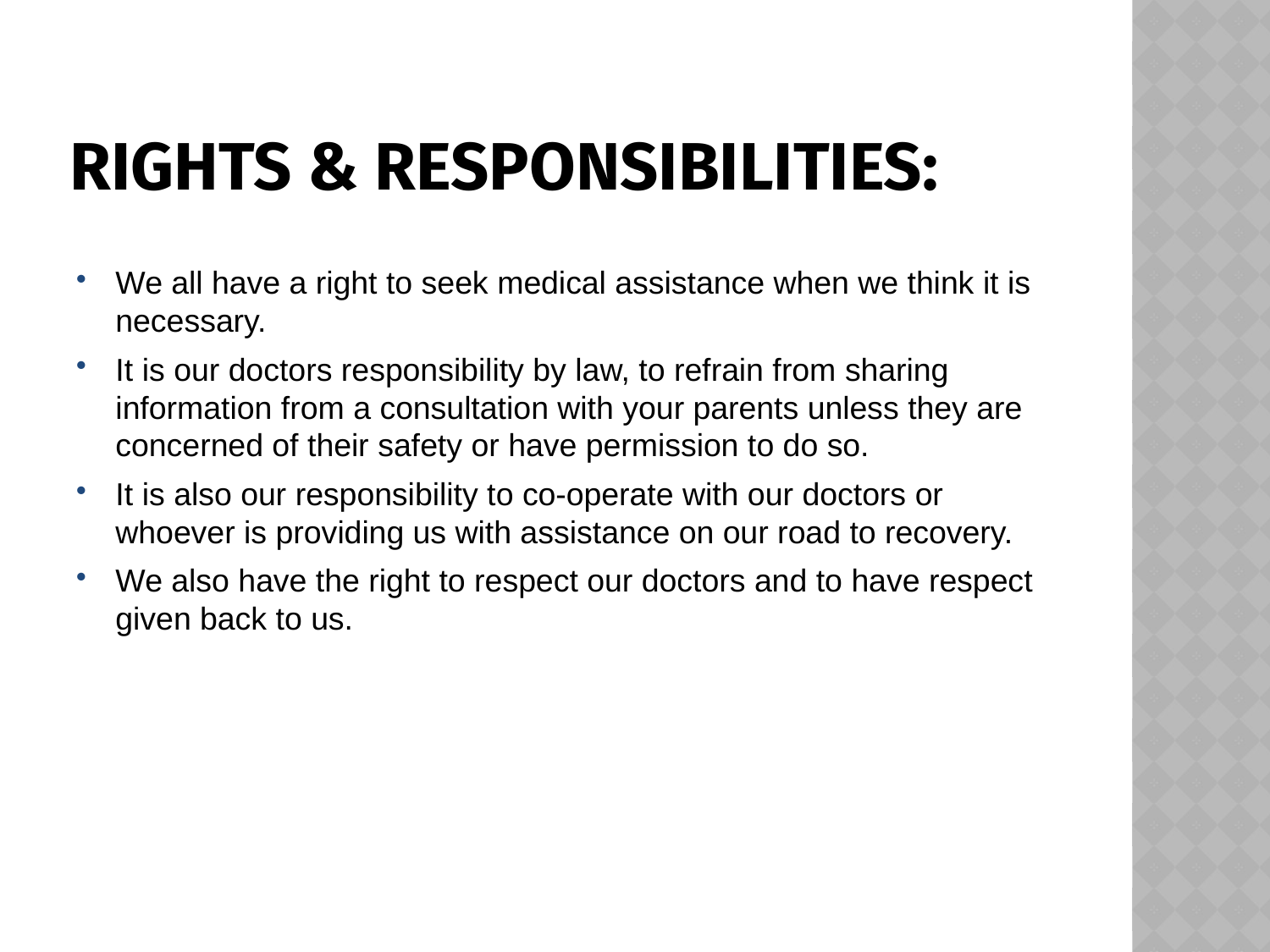

# Rights & responsibilities:
We all have a right to seek medical assistance when we think it is necessary.
It is our doctors responsibility by law, to refrain from sharing information from a consultation with your parents unless they are concerned of their safety or have permission to do so.
It is also our responsibility to co-operate with our doctors or whoever is providing us with assistance on our road to recovery.
We also have the right to respect our doctors and to have respect given back to us.